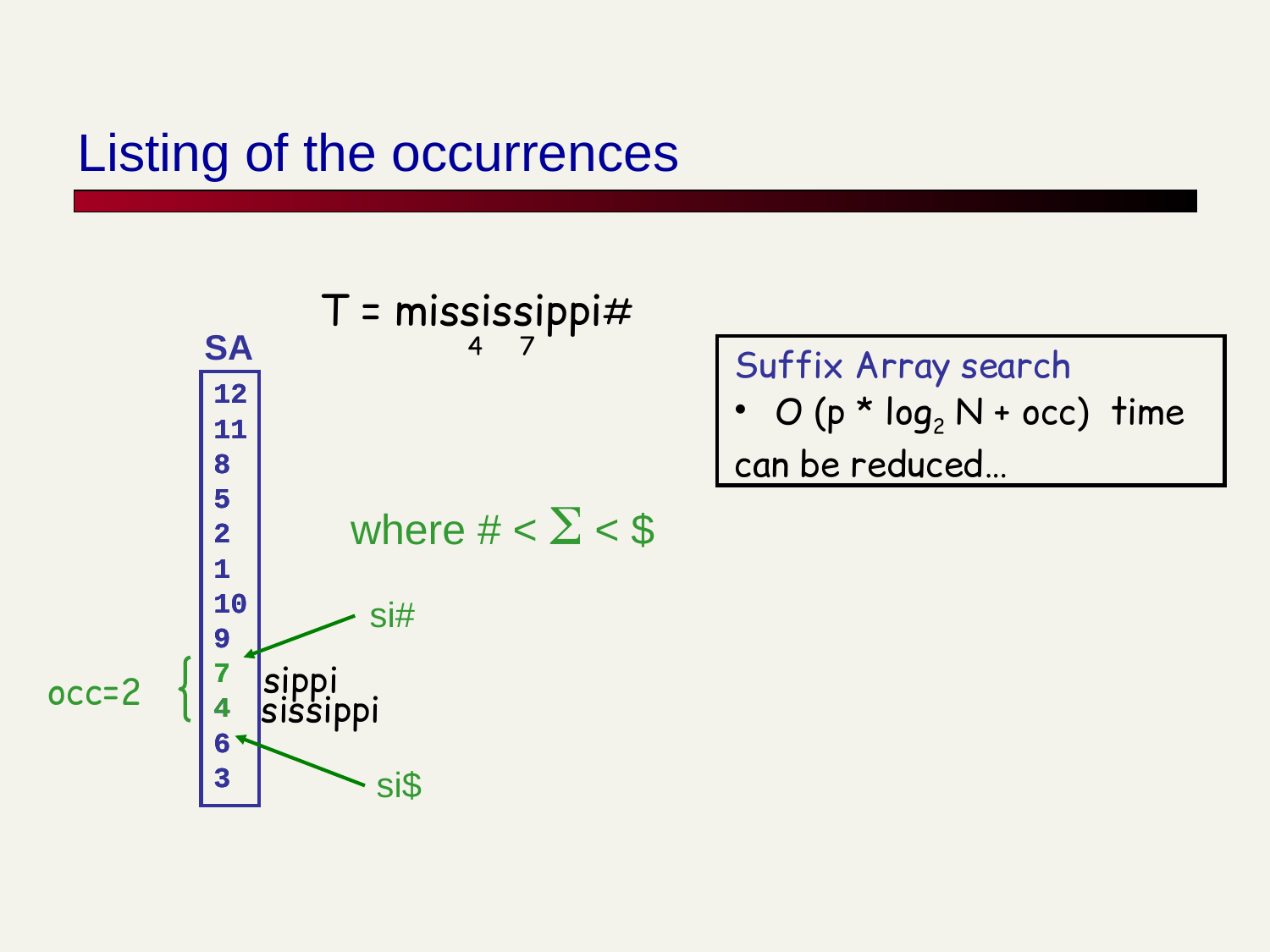

# Listing of the occurrences
T = mississippi#
                    4     7
SA

12
11
8
5
2
1
10
9
7
4
6
3

Suffix Array search
 O (p * log2 N + occ)  time
can be reduced…
12
11
8
5
2
1
10
9
7
4
6
3
12
11
8
5
2
1
10
9
7
4
6
3
where # < Σ < $
si#

sippi

occ=2
sissippi

si$